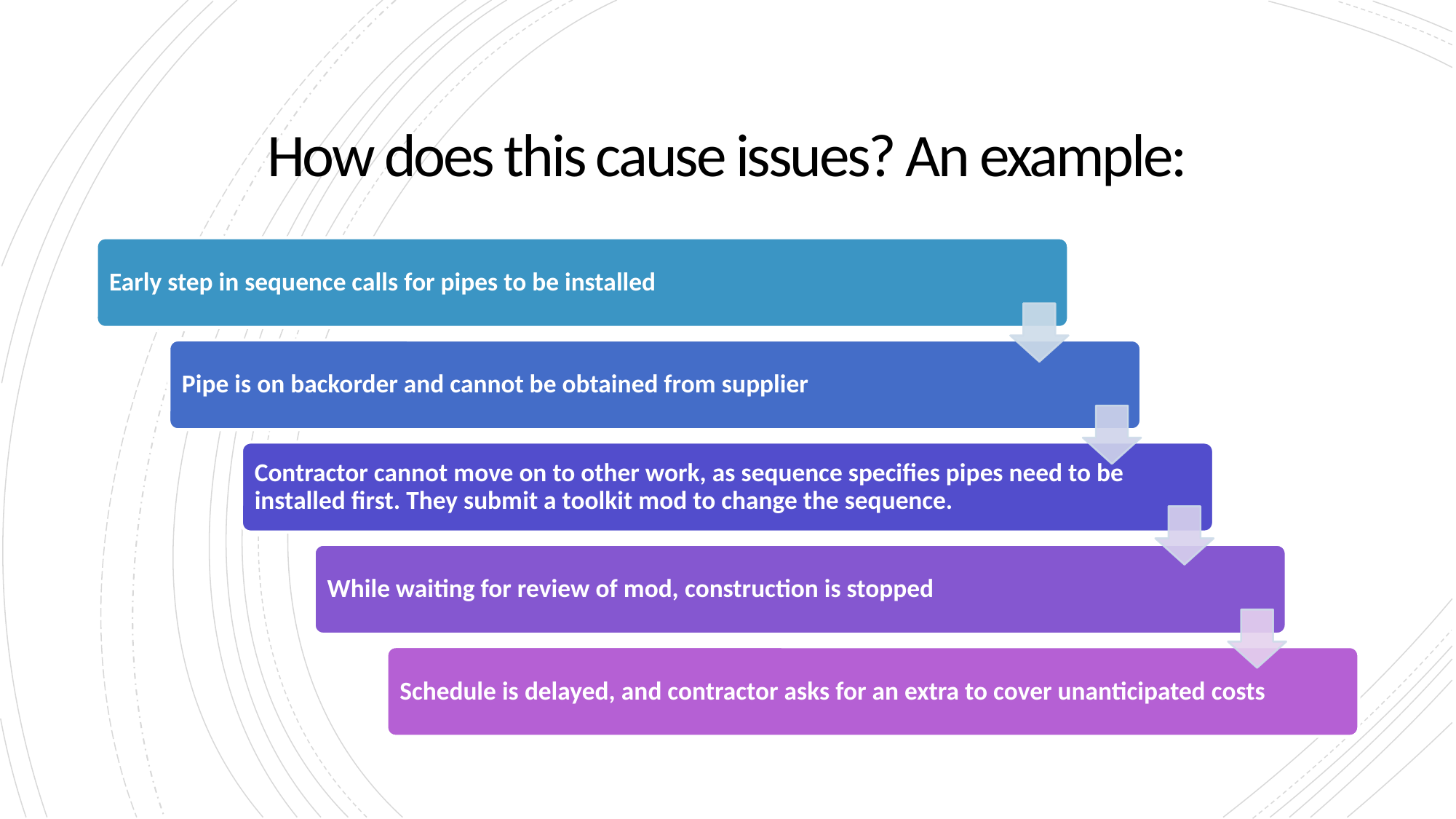

# How does this cause issues? An example:
Early step in sequence calls for pipes to be installed
Pipe is on backorder and cannot be obtained from supplier
Contractor cannot move on to other work, as sequence specifies pipes need to be installed first. They submit a toolkit mod to change the sequence.
While waiting for review of mod, construction is stopped
Schedule is delayed, and contractor asks for an extra to cover unanticipated costs